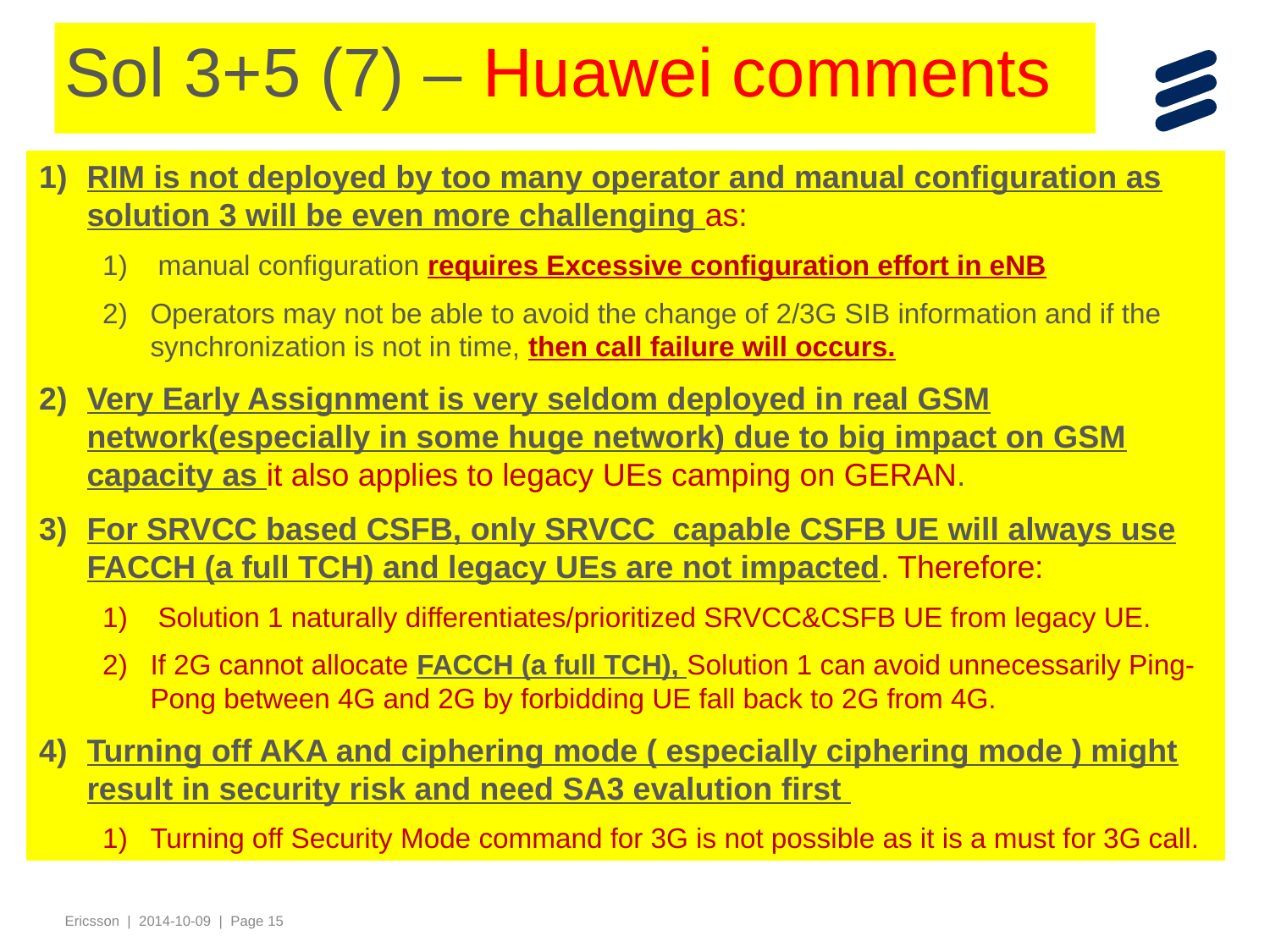

# Sol 3+5 (7) – Huawei comments
RIM is not deployed by too many operator and manual configuration as solution 3 will be even more challenging as:
 manual configuration requires Excessive configuration effort in eNB
Operators may not be able to avoid the change of 2/3G SIB information and if the synchronization is not in time, then call failure will occurs.
Very Early Assignment is very seldom deployed in real GSM network(especially in some huge network) due to big impact on GSM capacity as it also applies to legacy UEs camping on GERAN.
For SRVCC based CSFB, only SRVCC  capable CSFB UE will always use FACCH (a full TCH) and legacy UEs are not impacted. Therefore:
 Solution 1 naturally differentiates/prioritized SRVCC&CSFB UE from legacy UE.
If 2G cannot allocate FACCH (a full TCH), Solution 1 can avoid unnecessarily Ping-Pong between 4G and 2G by forbidding UE fall back to 2G from 4G.
Turning off AKA and ciphering mode ( especially ciphering mode ) might result in security risk and need SA3 evalution first
Turning off Security Mode command for 3G is not possible as it is a must for 3G call.